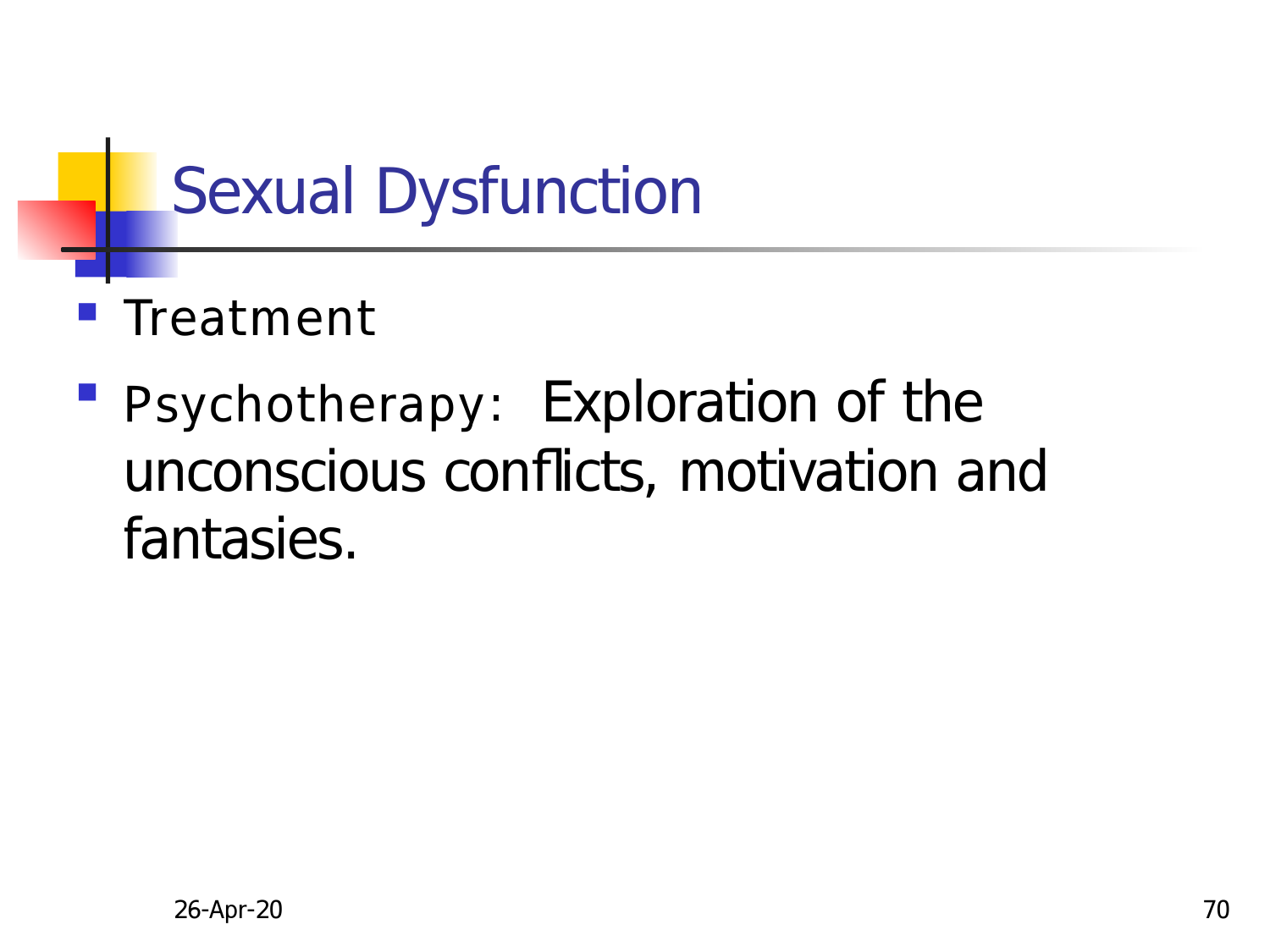

# Sexual Dysfunction
Treatment
Psychotherapy:  Exploration of the unconscious conflicts, motivation and fantasies.

26-Apr-20
70